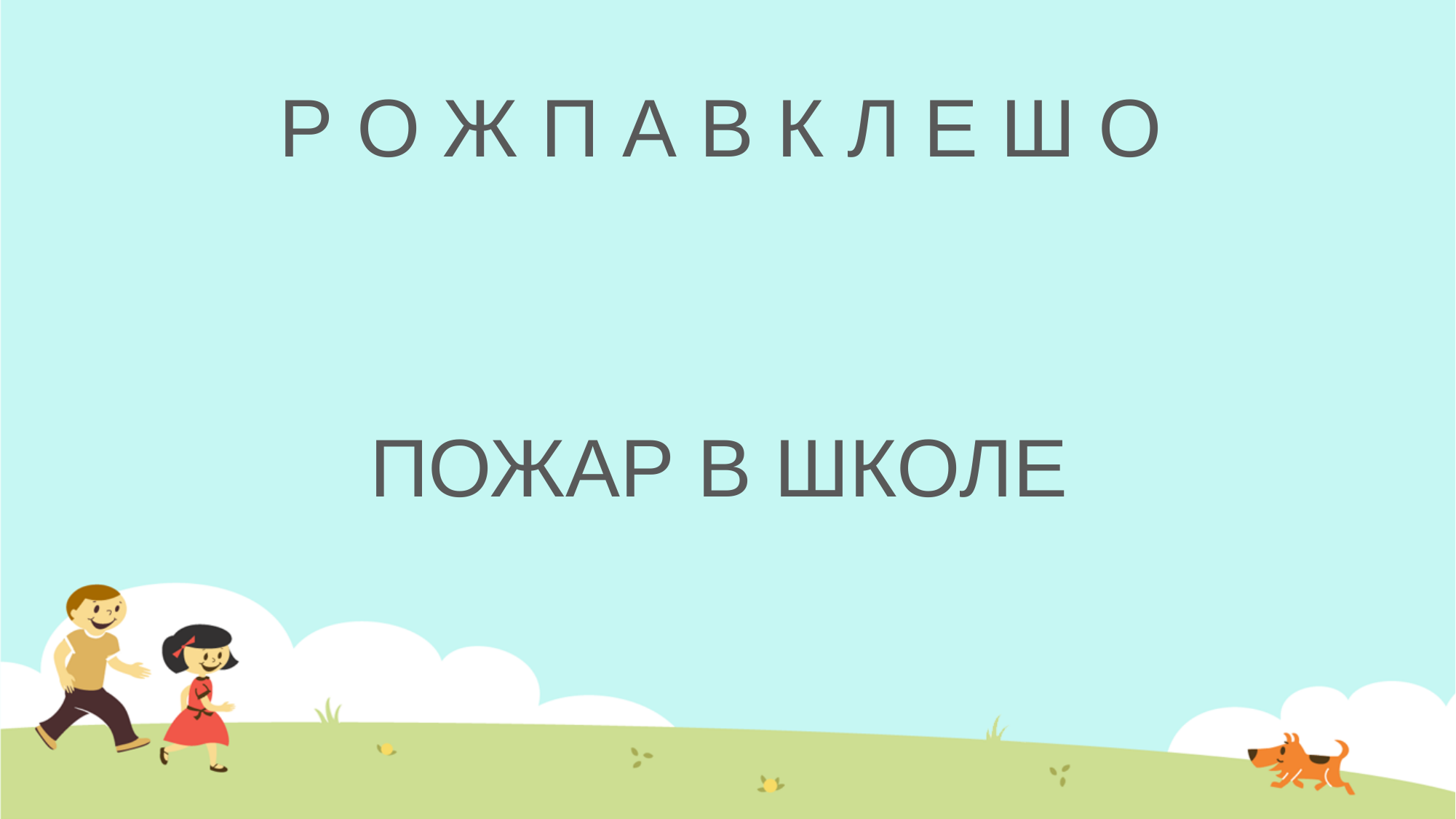

# Р О Ж П А В К Л Е Ш О
ПОЖАР В ШКОЛЕ